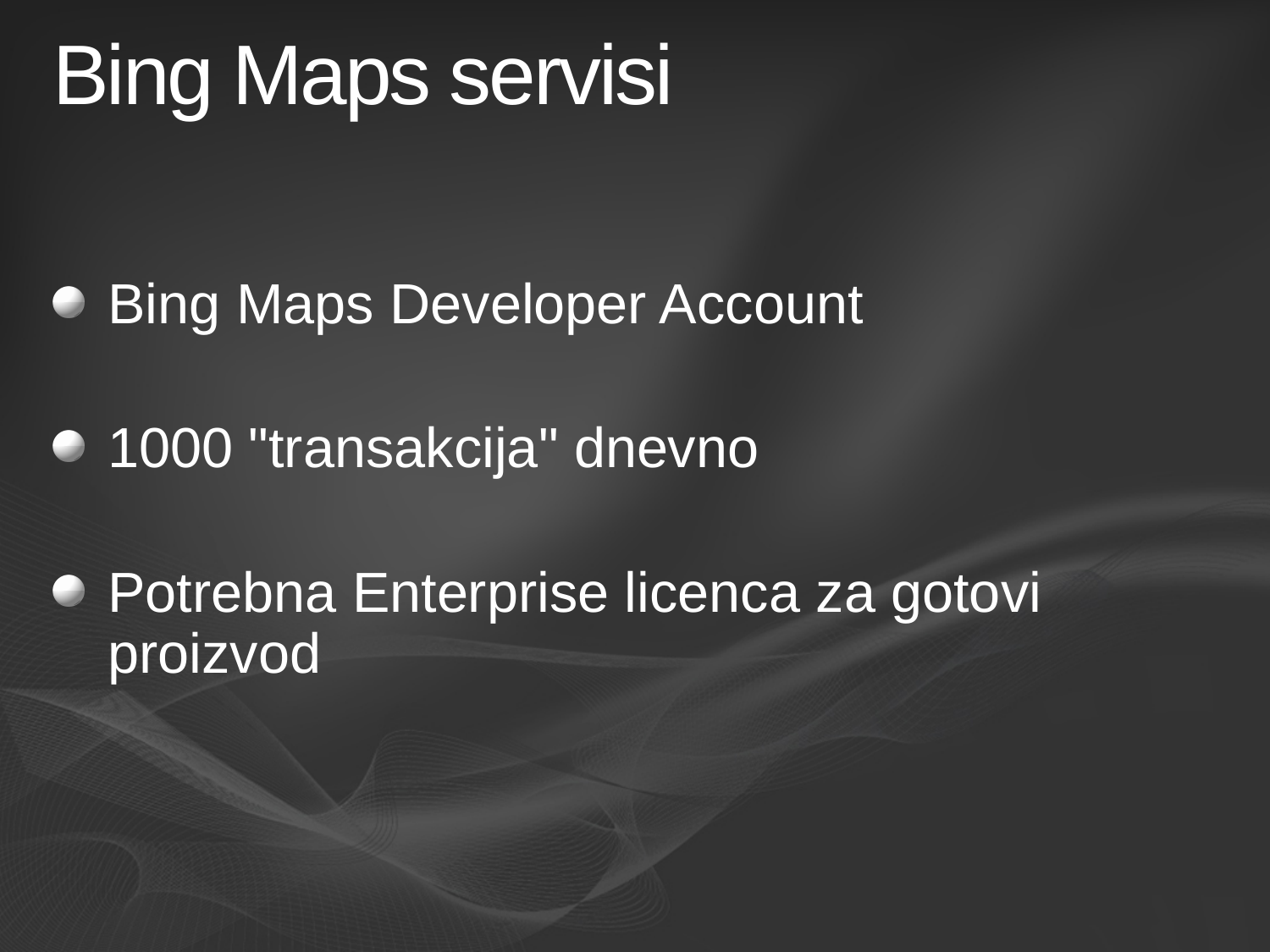

# Bing Maps servisi

Bing Maps Developer Account

1000 "transakcija" dnevno

Potrebna Enterprise licenca za gotovi proizvod